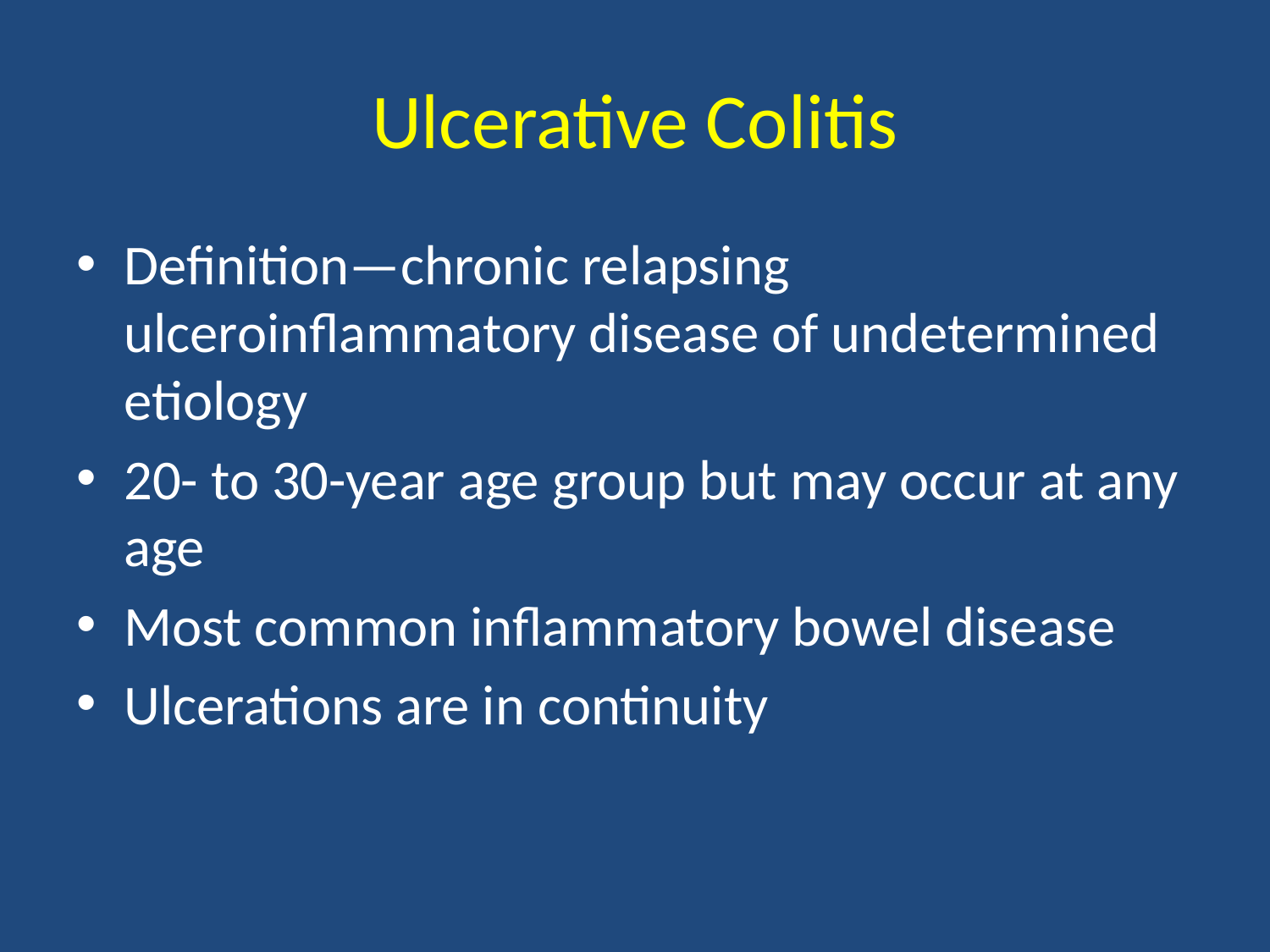

# Ulcerative Colitis
Definition—chronic relapsing ulceroinflammatory disease of undetermined etiology
20- to 30-year age group but may occur at any age
Most common inflammatory bowel disease
Ulcerations are in continuity